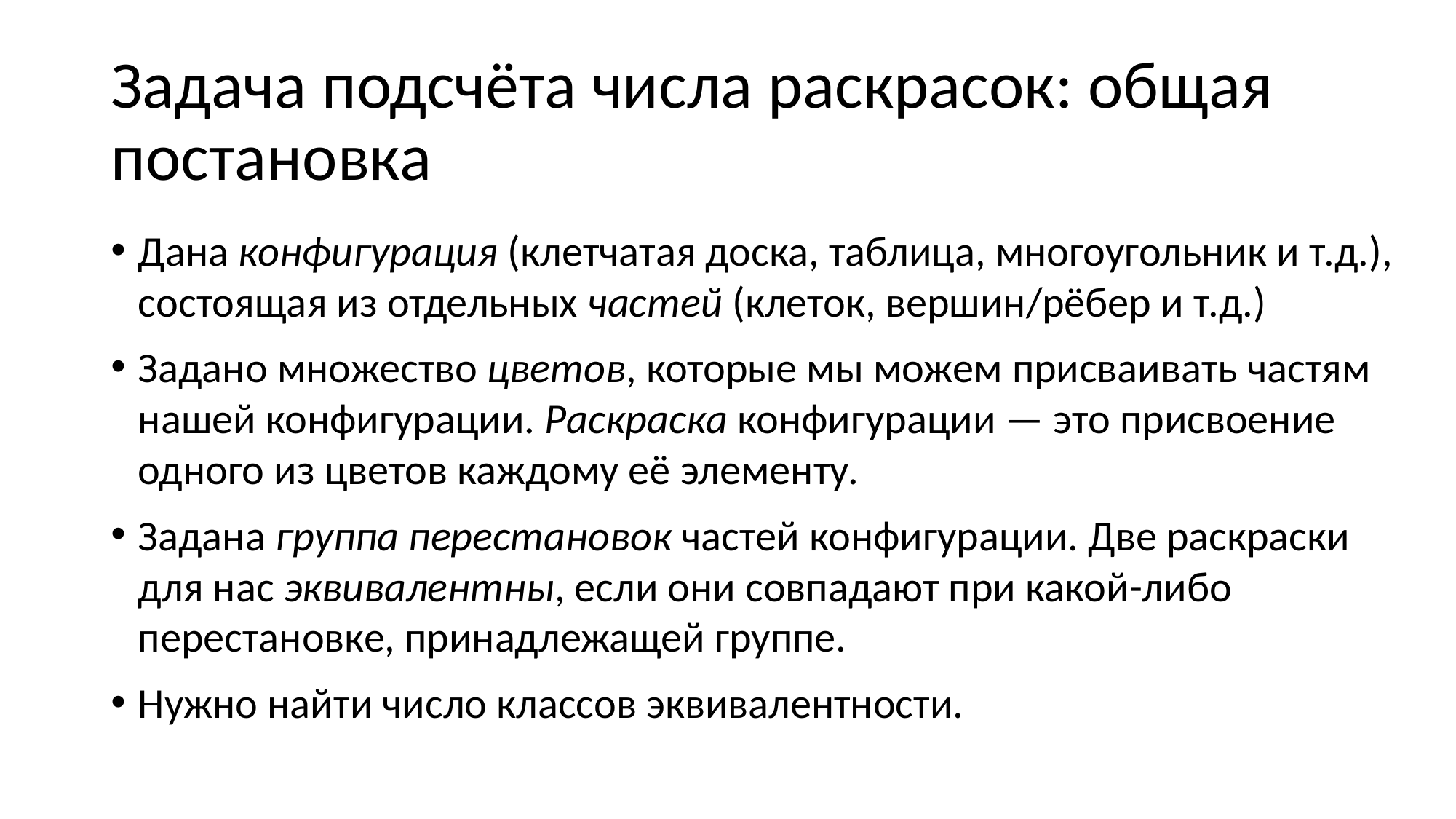

# Задача подсчёта числа раскрасок: общая постановка
Дана конфигурация (клетчатая доска, таблица, многоугольник и т.д.), состоящая из отдельных частей (клеток, вершин/рёбер и т.д.)
Задано множество цветов, которые мы можем присваивать частям нашей конфигурации. Раскраска конфигурации — это присвоение одного из цветов каждому её элементу.
Задана группа перестановок частей конфигурации. Две раскраски для нас эквивалентны, если они совпадают при какой-либо перестановке, принадлежащей группе.
Нужно найти число классов эквивалентности.